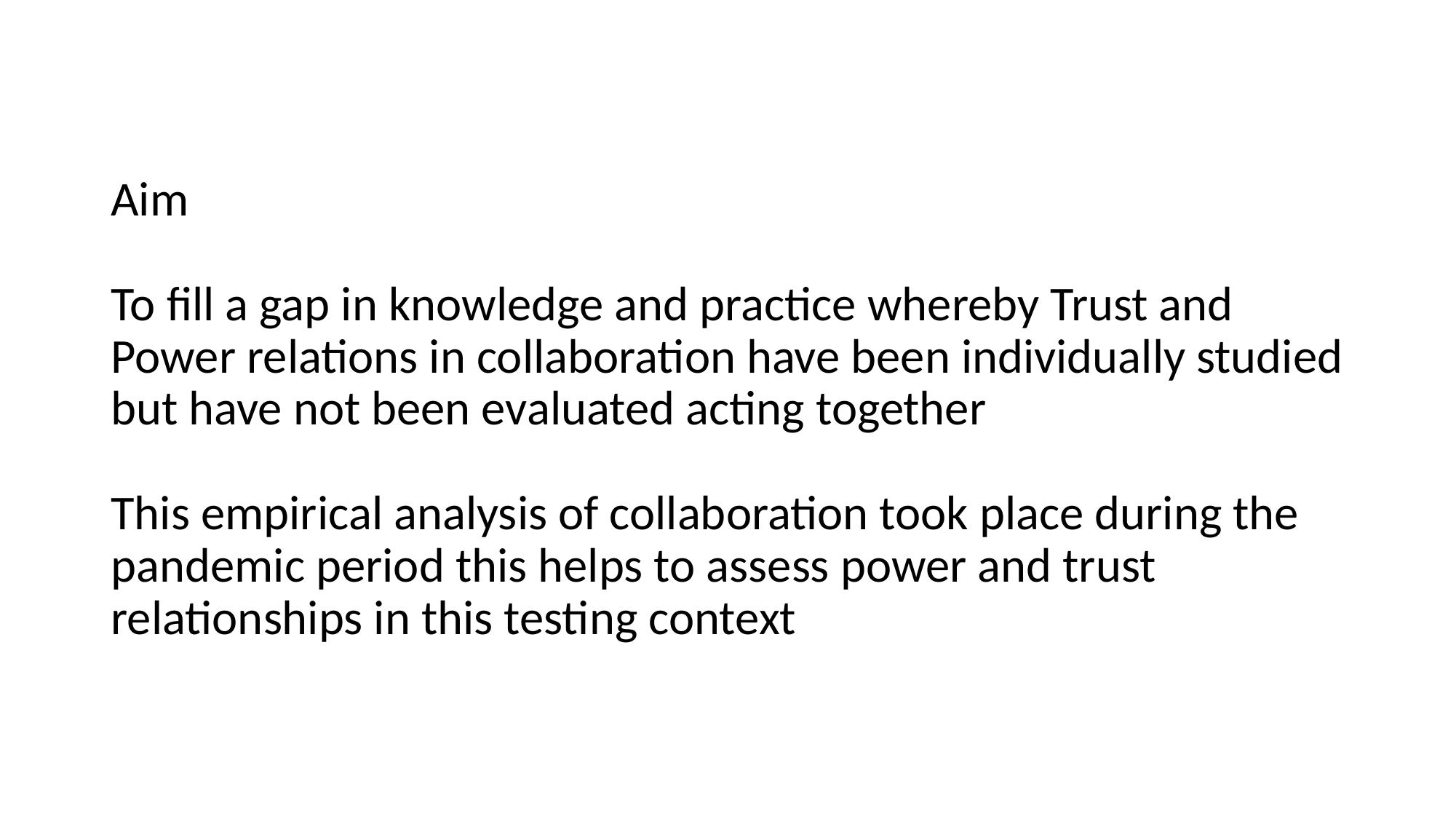

# Aim To fill a gap in knowledge and practice whereby Trust and Power relations in collaboration have been individually studied but have not been evaluated acting together This empirical analysis of collaboration took place during the pandemic period this helps to assess power and trust relationships in this testing context